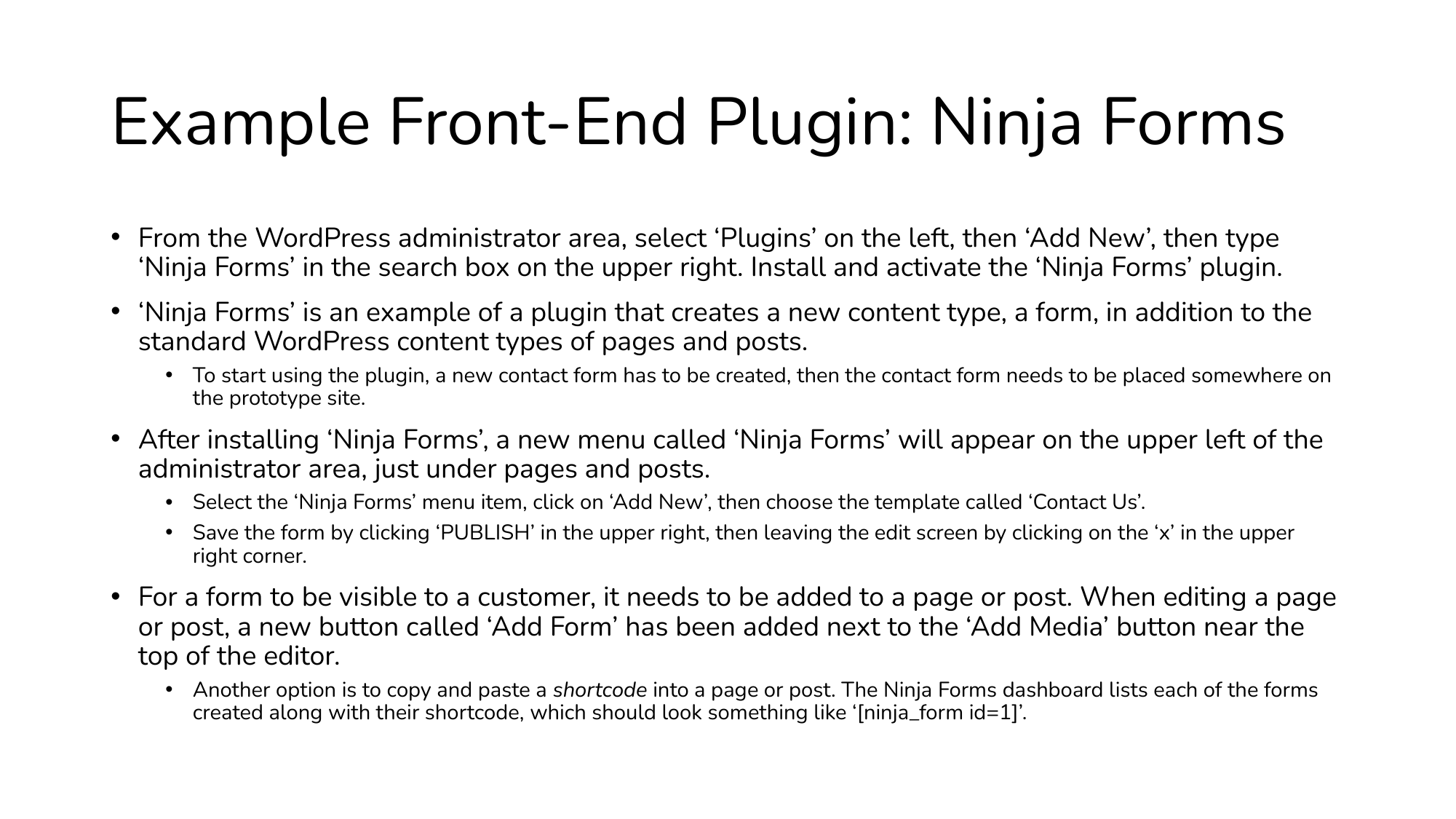

# Example Front-End Plugin: Ninja Forms
From the WordPress administrator area, select ‘Plugins’ on the left, then ‘Add New’, then type ‘Ninja Forms’ in the search box on the upper right. Install and activate the ‘Ninja Forms’ plugin.
‘Ninja Forms’ is an example of a plugin that creates a new content type, a form, in addition to the standard WordPress content types of pages and posts.
To start using the plugin, a new contact form has to be created, then the contact form needs to be placed somewhere on the prototype site.
After installing ‘Ninja Forms’, a new menu called ‘Ninja Forms’ will appear on the upper left of the administrator area, just under pages and posts.
Select the ‘Ninja Forms’ menu item, click on ‘Add New’, then choose the template called ‘Contact Us’.
Save the form by clicking ‘PUBLISH’ in the upper right, then leaving the edit screen by clicking on the ‘x’ in the upper right corner.
For a form to be visible to a customer, it needs to be added to a page or post. When editing a page or post, a new button called ‘Add Form’ has been added next to the ‘Add Media’ button near the top of the editor.
Another option is to copy and paste a shortcode into a page or post. The Ninja Forms dashboard lists each of the forms created along with their shortcode, which should look something like ‘[ninja_form id=1]’.